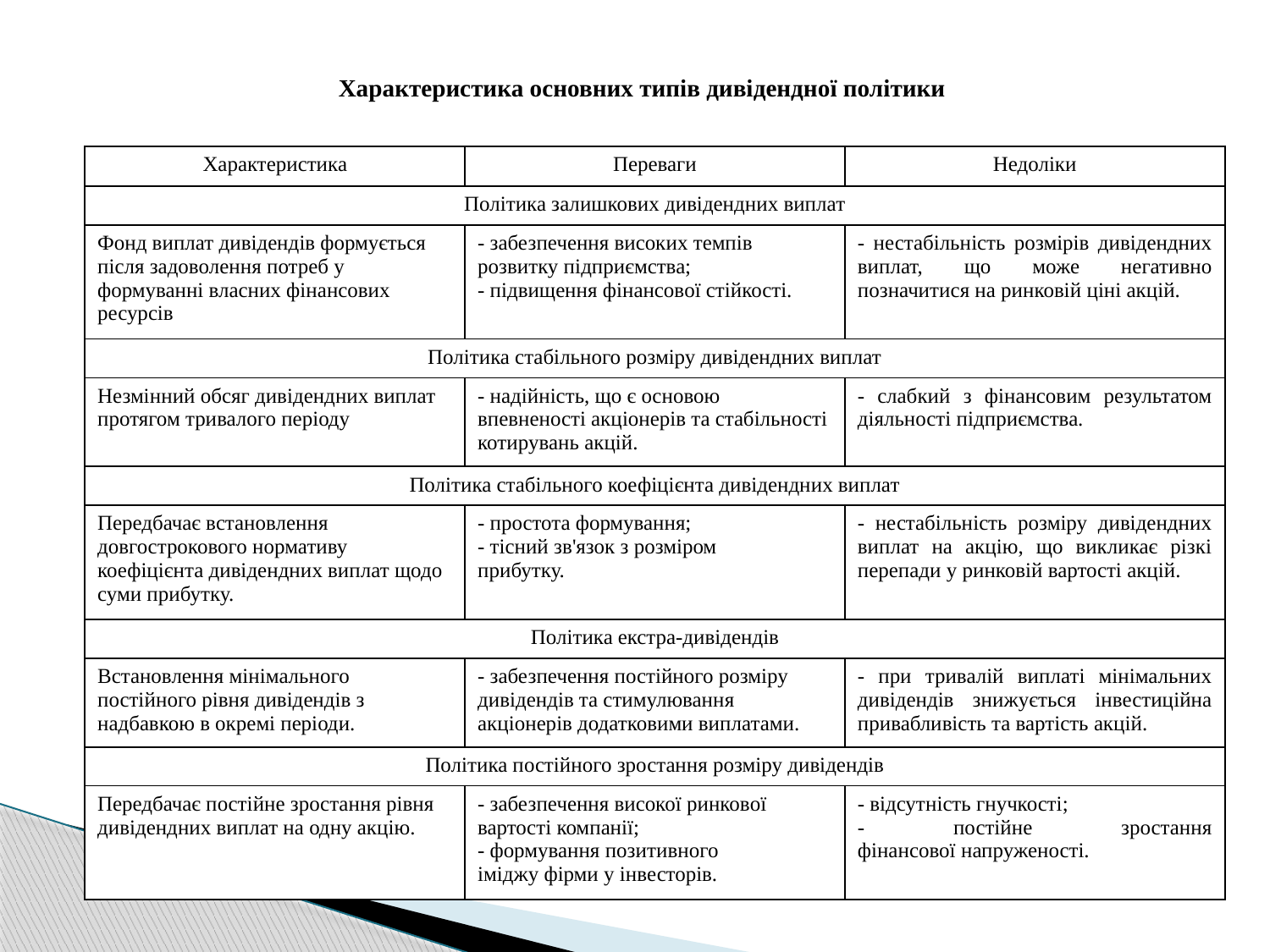

Характеристика основних типів дивідендної політики

| Характеристика | Переваги | Недоліки |
| --- | --- | --- |
| Політика залишкових дивідендних виплат |  |  |
| Фонд виплат дивідендів формується після задоволення потреб у формуванні власних фінансових ресурсів | - забезпечення високих темпів розвитку підприємства; - підвищення фінансової стійкості. | - нестабільність розмірів дивідендних виплат, що може негативно позначитися на ринковій ціні акцій. |
| Політика стабільного розміру дивідендних виплат |  |  |
| Незмінний обсяг дивідендних виплат протягом тривалого періоду | - надійність, що є основою впевненості акціонерів та стабільності котирувань акцій. | - слабкий з фінансовим результатом діяльності підприємства. |
| Політика стабільного коефіцієнта дивідендних виплат |  |  |
| Передбачає встановлення довгострокового нормативу коефіцієнта дивідендних виплат щодо суми прибутку. | - простота формування; - тісний зв'язок з розміром прибутку. | - нестабільність розміру дивідендних виплат на акцію, що викликає різкі перепади у ринковій вартості акцій. |
| Політика екстра-дивідендів |  |  |
| Встановлення мінімального постійного рівня дивідендів з надбавкою в окремі періоди. | - забезпечення постійного розміру дивідендів та стимулювання акціонерів додатковими виплатами. | - при тривалій виплаті мінімальних дивідендів знижується інвестиційна привабливість та вартість акцій. |
| Політика постійного зростання розміру дивідендів |  |  |
| Передбачає постійне зростання рівня дивідендних виплат на одну акцію. | - забезпечення високої ринкової вартості компанії; - формування позитивного іміджу фірми у інвесторів. | - відсутність гнучкості; - постійне зростання фінансової напруженості. |